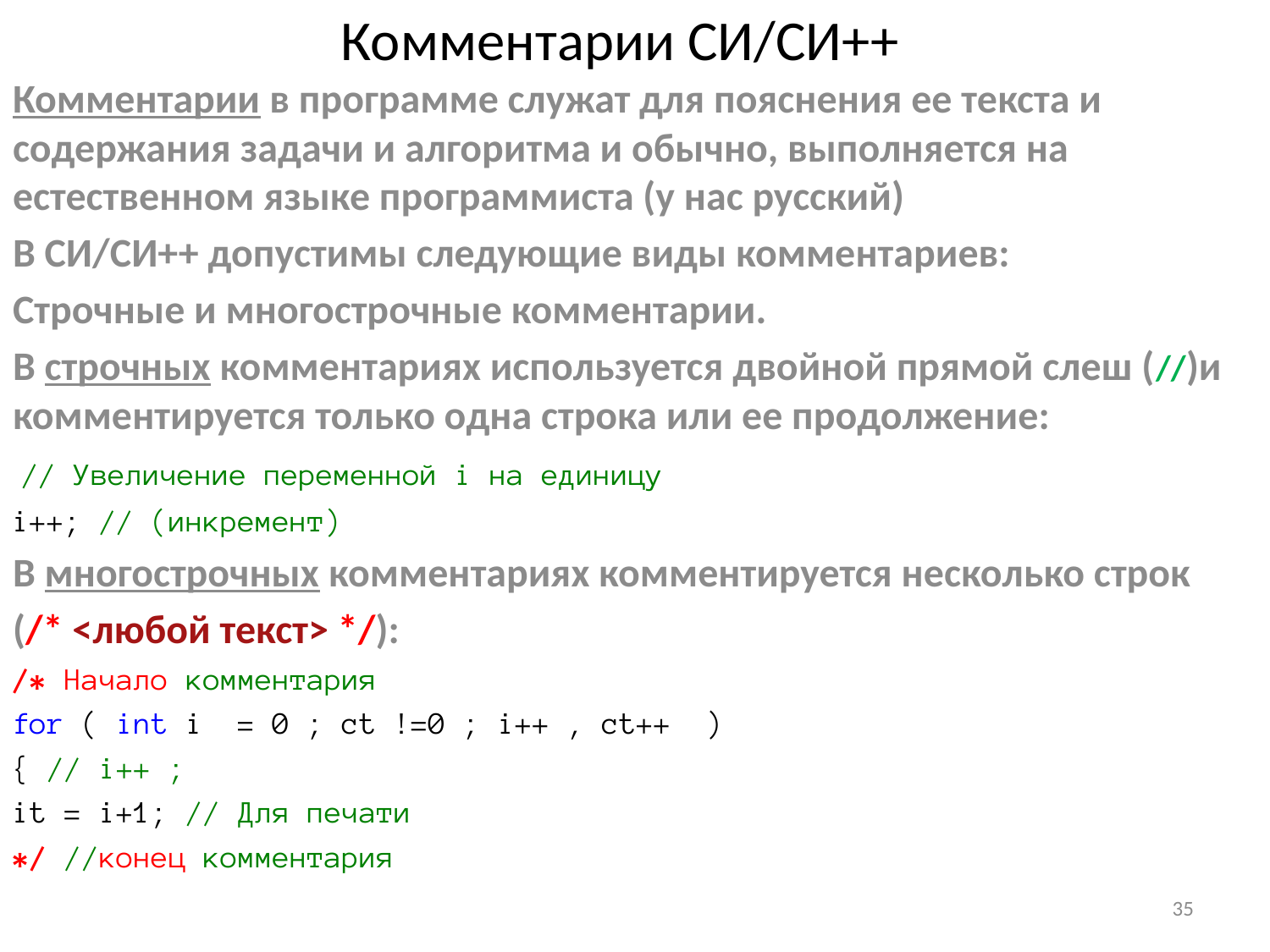

# Комментарии СИ/СИ++
Комментарии в программе служат для пояснения ее текста и содержания задачи и алгоритма и обычно, выполняется на естественном языке программиста (у нас русский)
В СИ/СИ++ допустимы следующие виды комментариев:
Строчные и многострочные комментарии.
В строчных комментариях используется двойной прямой слеш (//)и комментируется только одна строка или ее продолжение:
 // Увеличение переменной i на единицу
i++; // (инкремент)
В многострочных комментариях комментируется несколько строк
(/* <любой текст> */):
/* Начало комментария
for ( int i  = 0 ; ct !=0 ; i++ , ct++  )
{ // i++ ;
it = i+1; // Для печати
*/ //конец комментария

35